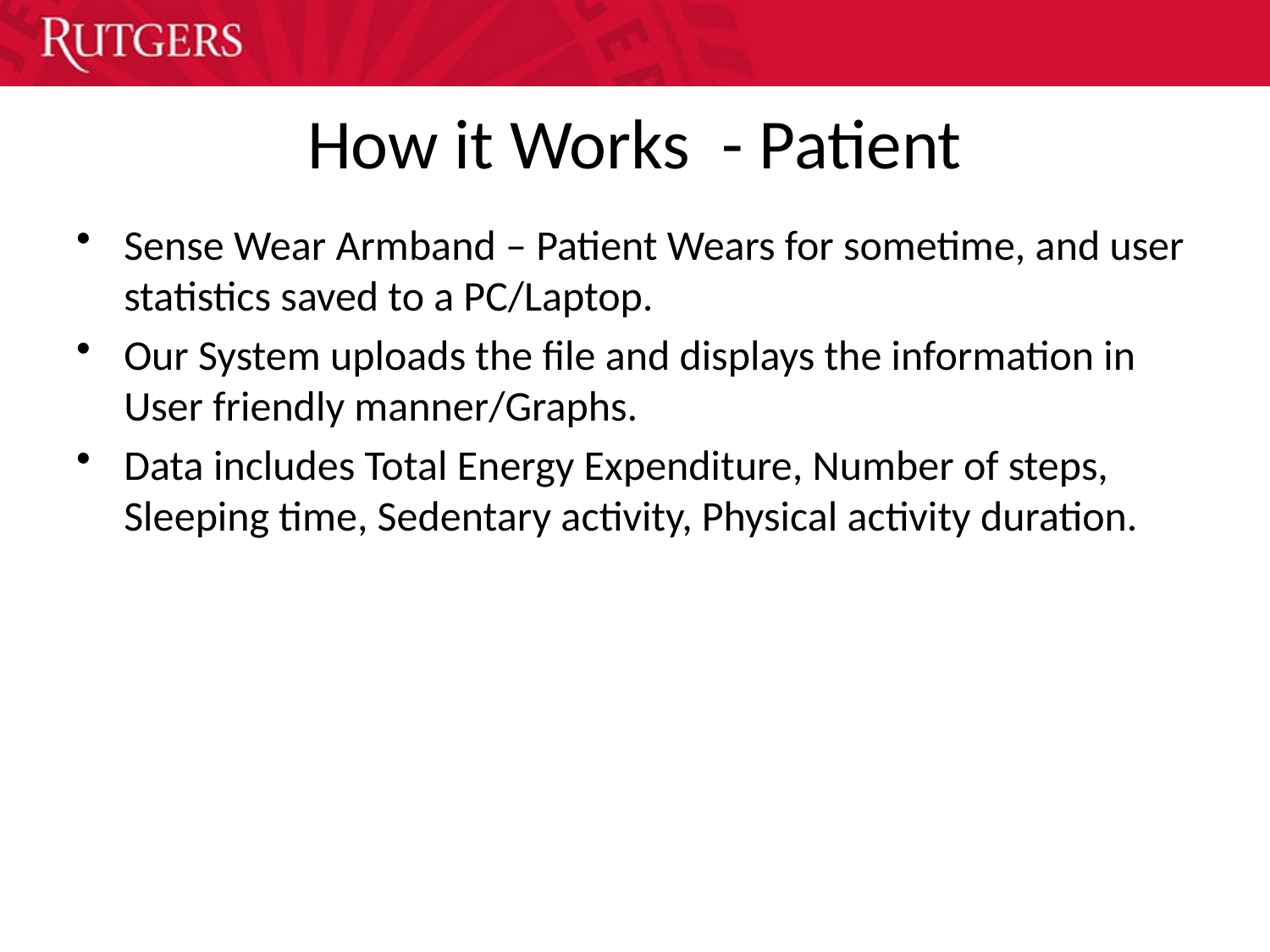

# How it Works  - Patient
Sense Wear Armband – Patient Wears for sometime, and user statistics saved to a PC/Laptop.
Our System uploads the file and displays the information in User friendly manner/Graphs.
Data includes Total Energy Expenditure, Number of steps, Sleeping time, Sedentary activity, Physical activity duration.